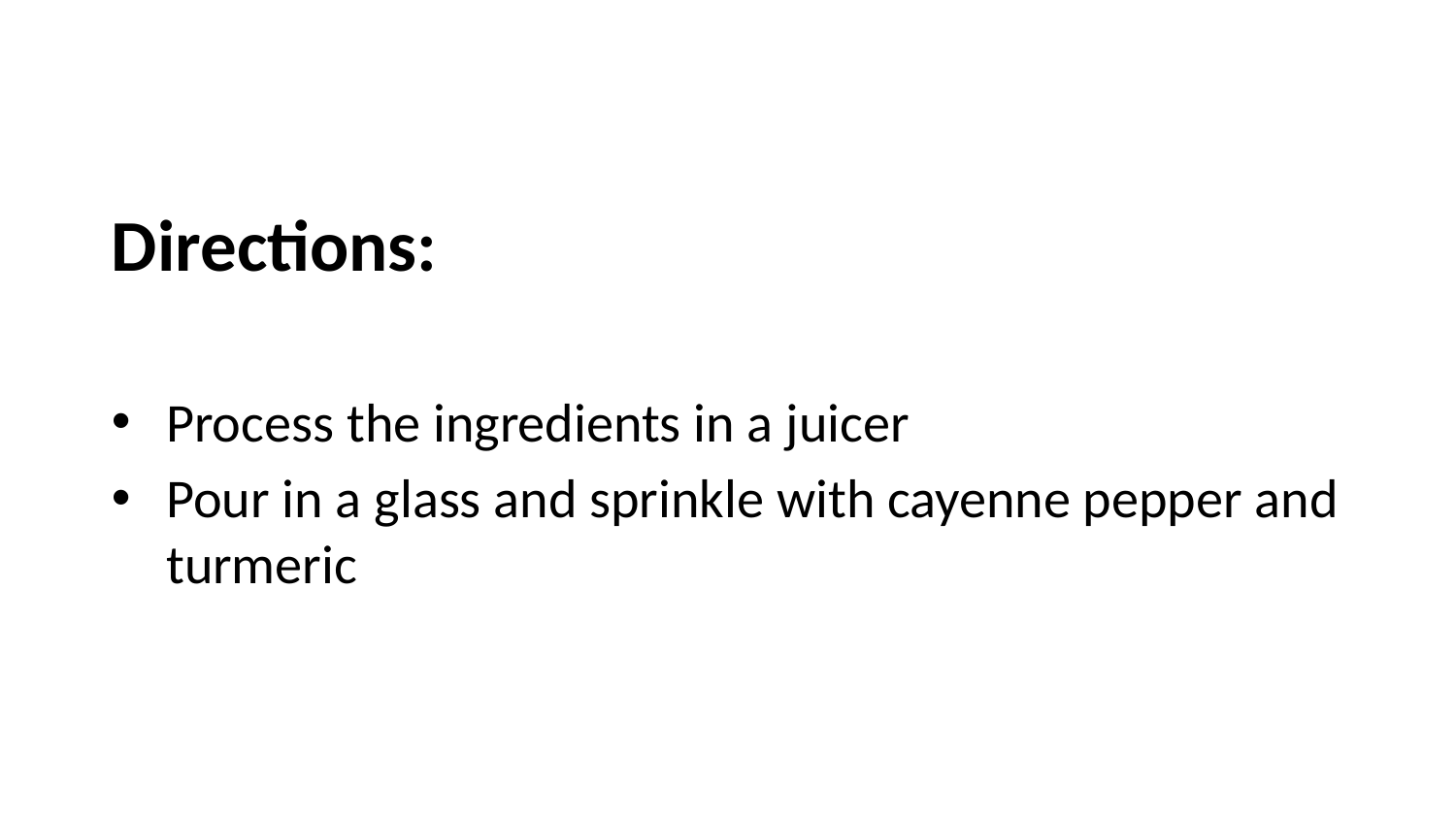

Directions:

Process the ingredients in a juicer
Pour in a glass and sprinkle with cayenne pepper and turmeric